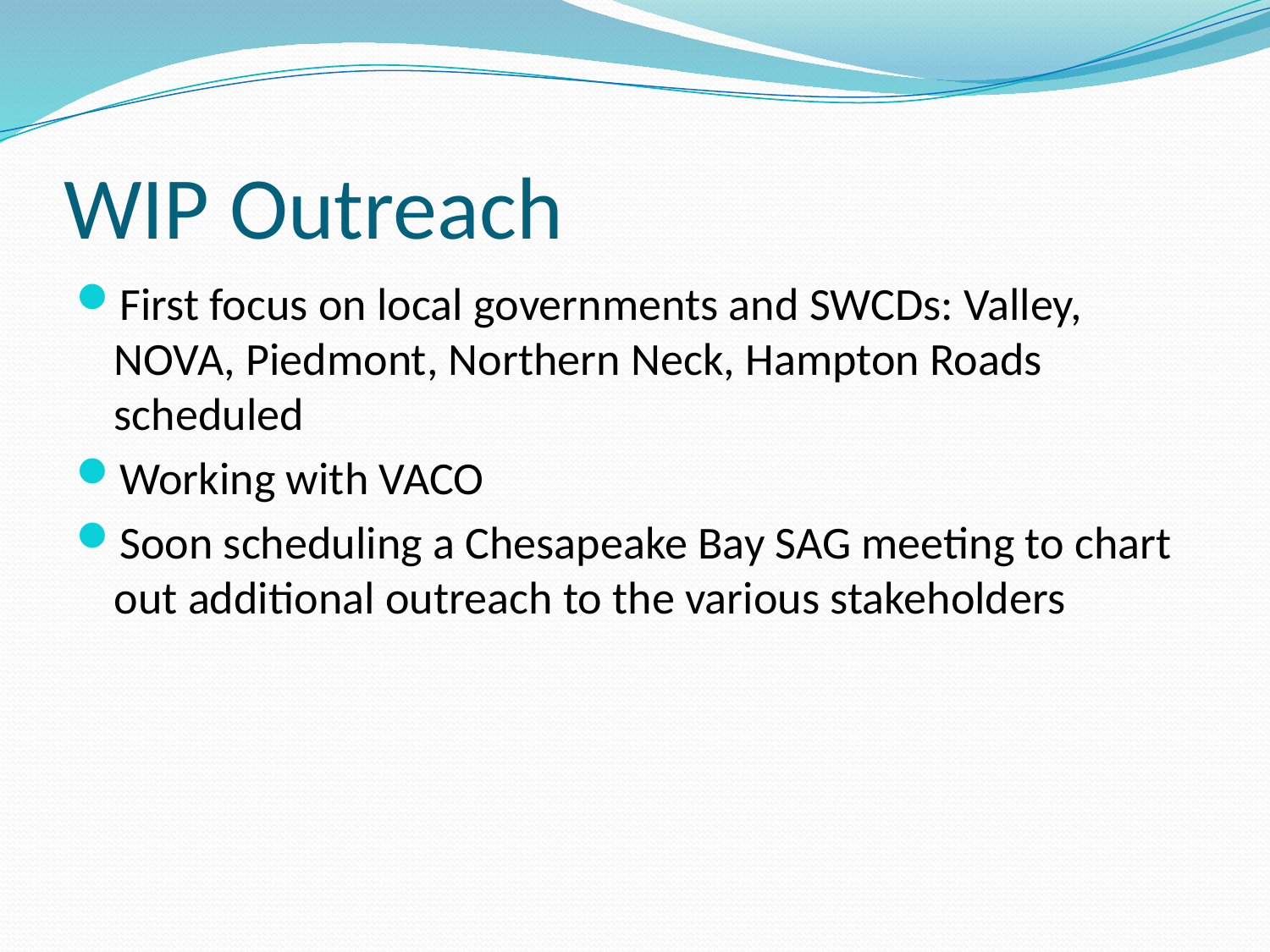

# WIP Outreach
First focus on local governments and SWCDs: Valley, NOVA, Piedmont, Northern Neck, Hampton Roads scheduled
Working with VACO
Soon scheduling a Chesapeake Bay SAG meeting to chart out additional outreach to the various stakeholders